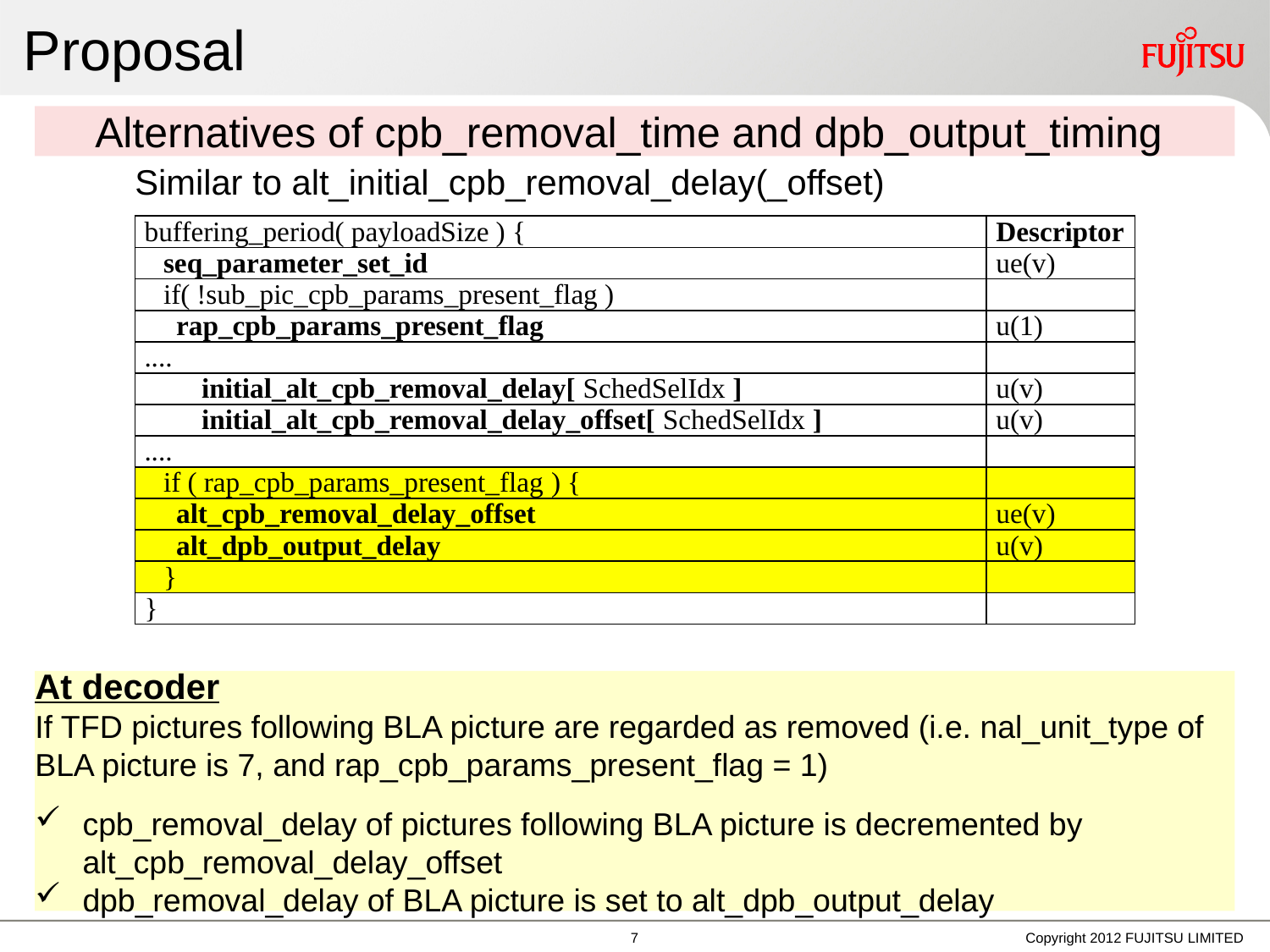

# Proposal
Alternatives of cpb_removal_time and dpb_output_timing
Similar to alt_initial_cpb_removal_delay(_offset)
| buffering\_period( payloadSize ) { | Descriptor |
| --- | --- |
| seq\_parameter\_set\_id | ue(v) |
| if( !sub\_pic\_cpb\_params\_present\_flag ) |  |
| rap\_cpb\_params\_present\_flag | u(1) |
| .... |  |
| initial\_alt\_cpb\_removal\_delay[ SchedSelIdx ] | u(v) |
| initial\_alt\_cpb\_removal\_delay\_offset[ SchedSelIdx ] | u(v) |
| .... |  |
| if ( rap\_cpb\_params\_present\_flag ) { |  |
| alt\_cpb\_removal\_delay\_offset | ue(v) |
| alt\_dpb\_output\_delay | u(v) |
| } |  |
| } |  |
At decoder
If TFD pictures following BLA picture are regarded as removed (i.e. nal_unit_type of BLA picture is 7, and rap_cpb_params_present_flag = 1)
cpb_removal_delay of pictures following BLA picture is decremented by alt_cpb_removal_delay_offset
dpb_removal_delay of BLA picture is set to alt_dpb_output_delay
7
Copyright 2012 FUJITSU LIMITED